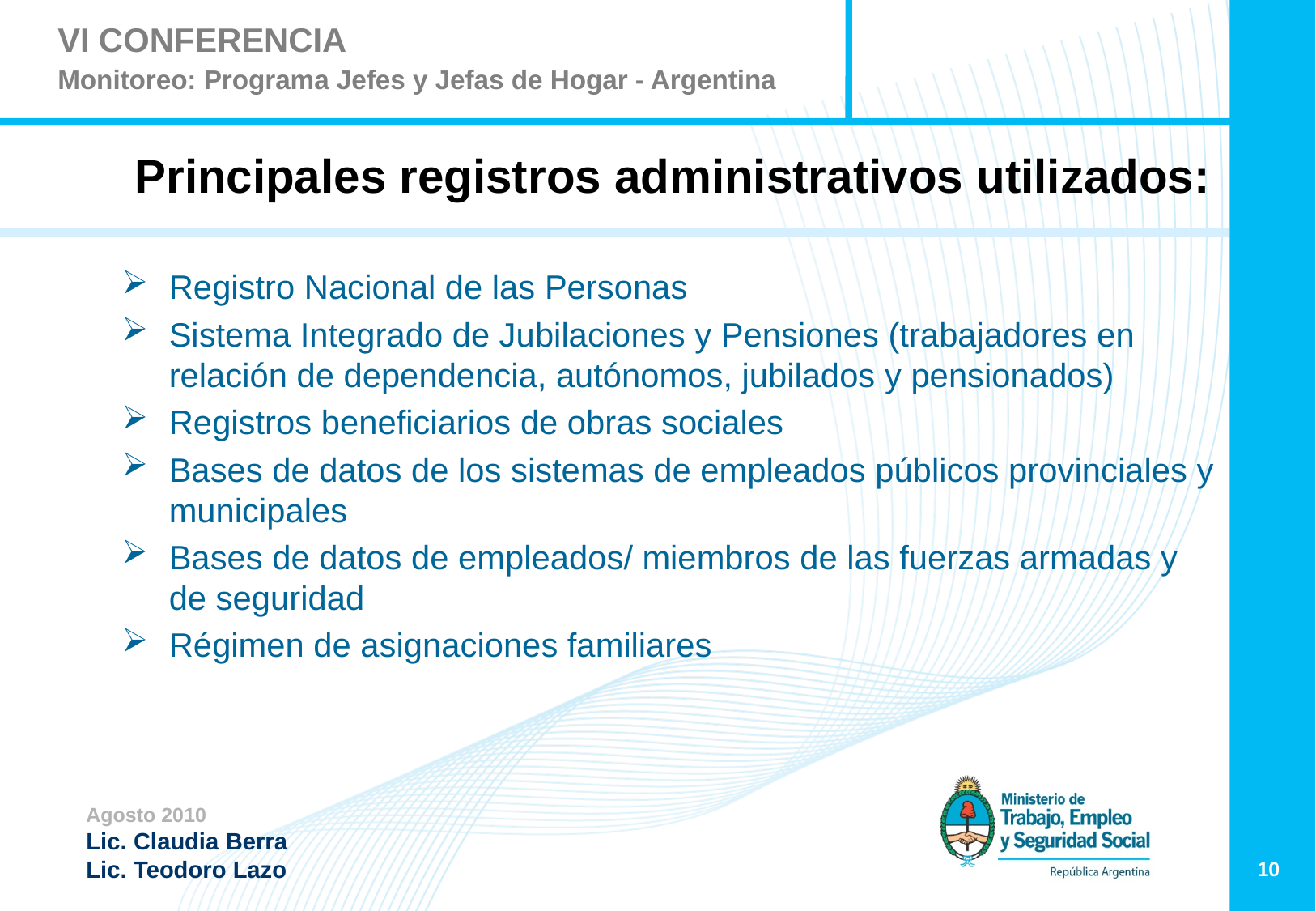

Principales registros administrativos utilizados:

Registro Nacional de las Personas
Sistema Integrado de Jubilaciones y Pensiones (trabajadores en relación de dependencia, autónomos, jubilados y pensionados)
Registros beneficiarios de obras sociales
Bases de datos de los sistemas de empleados públicos provinciales y municipales
Bases de datos de empleados/ miembros de las fuerzas armadas y de seguridad
Régimen de asignaciones familiares